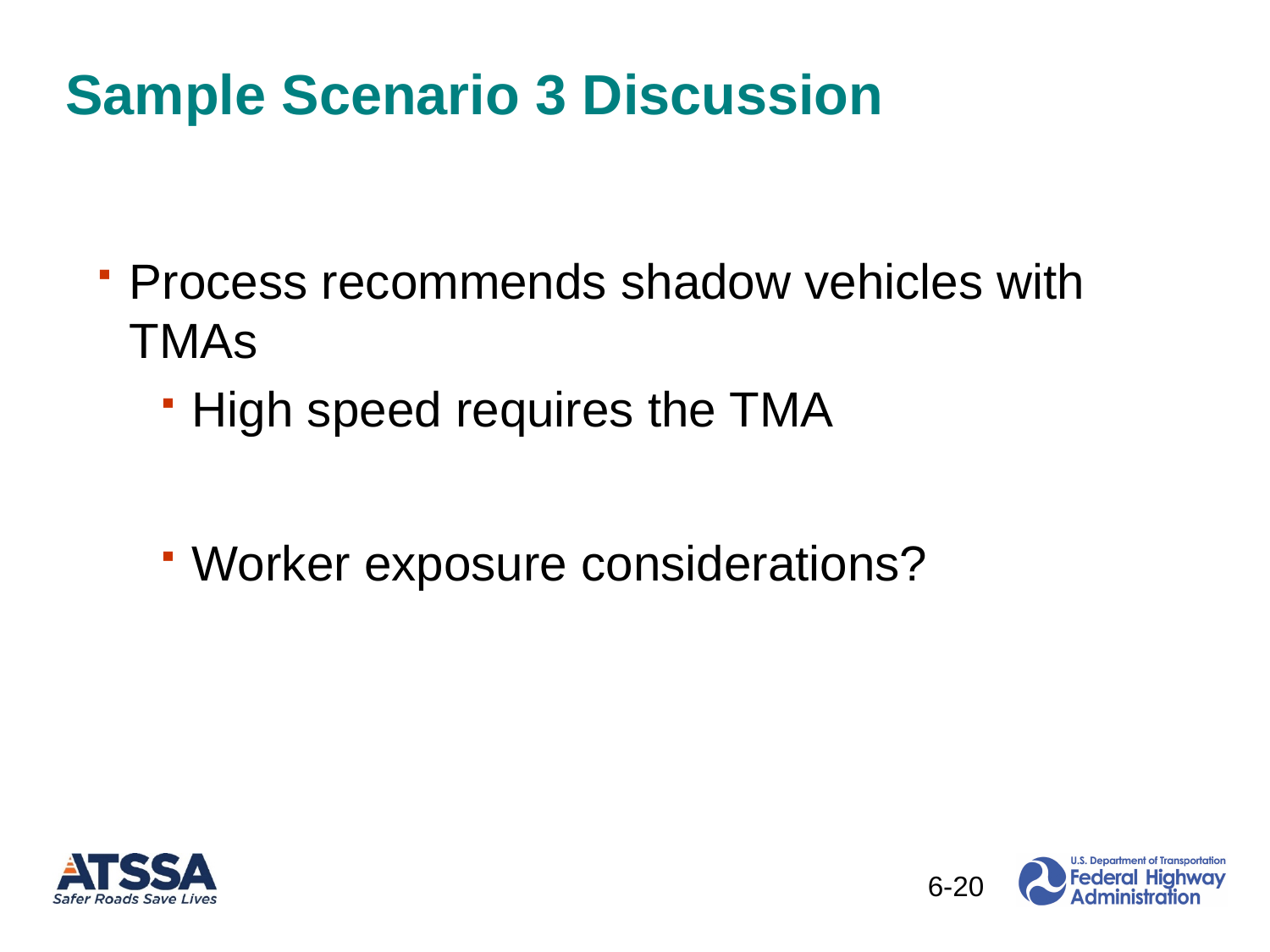

# Sample Scenario 3 Discussion
Process recommends shadow vehicles with TMAs
High speed requires the TMA

Worker exposure considerations?